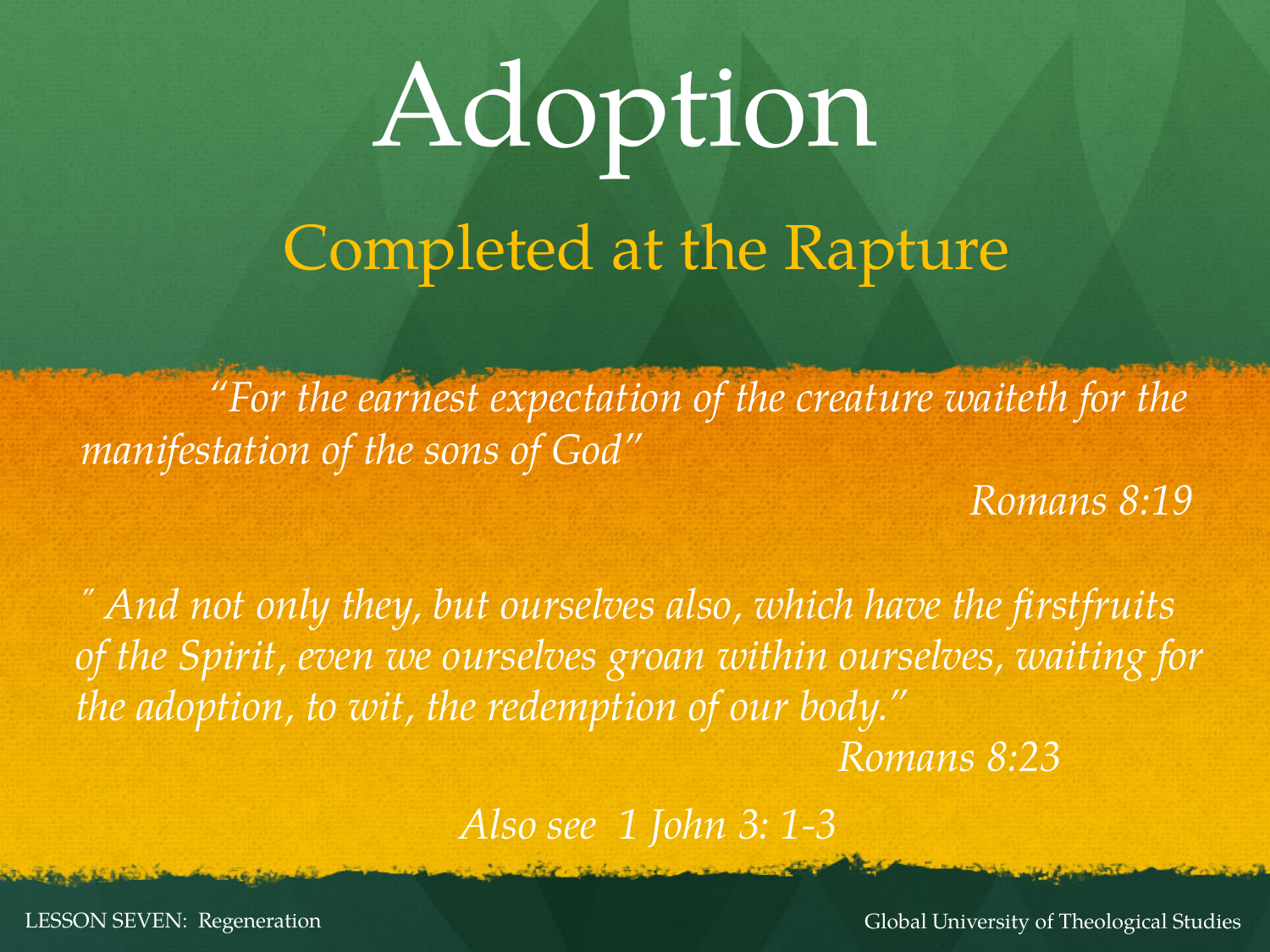

Adoption

Completed at the Rapture
	“For the earnest expectation of the creature waiteth for the manifestation of the sons of God”											Romans 8:19
 ” And not only they, but ourselves also, which have the firstfruits of the Spirit, even we ourselves groan within ourselves, waiting for the adoption, to wit, the redemption of our body.”								Romans 8:23
Global University of Theological Studies
Also see  1 John 3: 1-3
LESSON SEVEN:  Regeneration